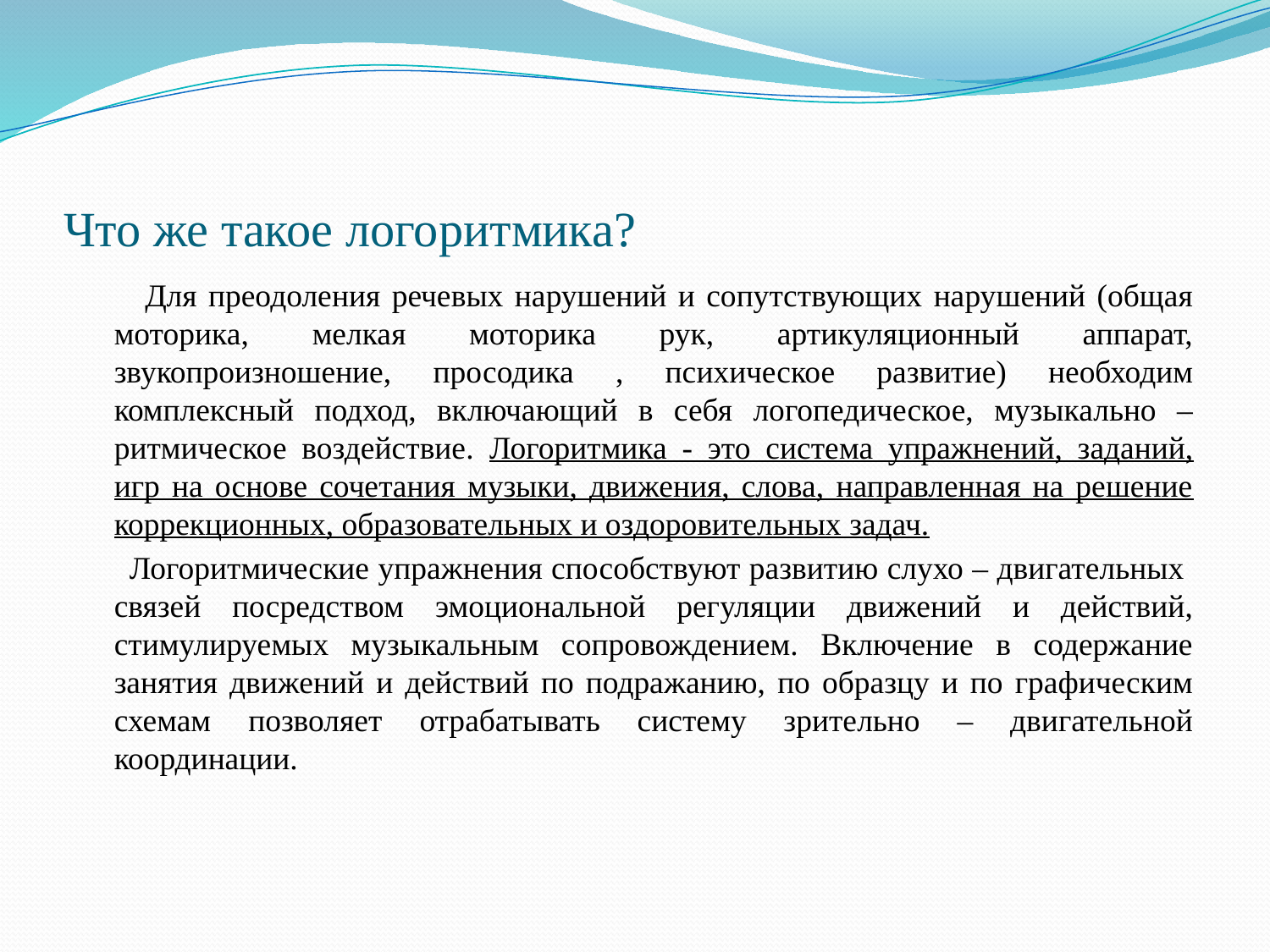

# Что же такое логоритмика?
      Для преодоления речевых нарушений и сопутствующих нарушений (общая моторика, мелкая моторика рук, артикуляционный аппарат, звукопроизношение, просодика , психическое развитие) необходим комплексный подход, включающий в себя логопедическое, музыкально – ритмическое воздействие. Логоритмика - это система упражнений, заданий, игр на основе сочетания музыки, движения, слова, направленная на решение коррекционных, образовательных и оздоровительных задач.
      Логоритмические упражнения способствуют развитию слухо – двигательных  связей посредством эмоциональной регуляции движений и действий, стимулируемых музыкальным сопровождением. Включение в содержание занятия движений и действий по подражанию, по образцу и по графическим схемам позволяет отрабатывать систему зрительно – двигательной координации.